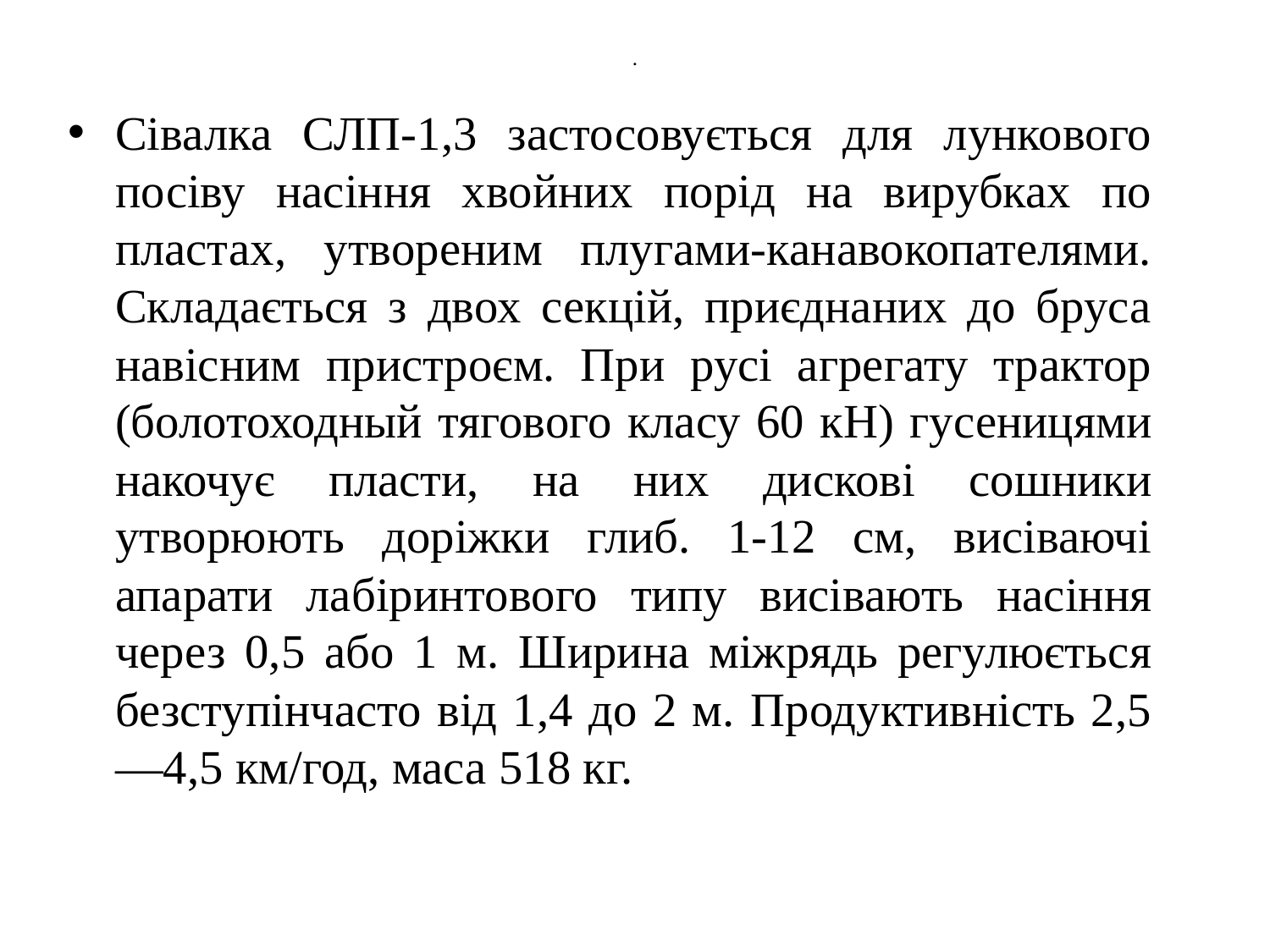

# .
Сівалка СЛП-1,3 застосовується для лункового посіву насіння хвойних порід на вирубках по пластах, утвореним плугами-канавокопателями. Складається з двох секцій, приєднаних до бруса навісним пристроєм. При русі агрегату трактор (болотоходный тягового класу 60 кН) гусеницями накочує пласти, на них дискові сошники утворюють доріжки глиб. 1-12 см, висіваючі апарати лабіринтового типу висівають насіння через 0,5 або 1 м. Ширина міжрядь регулюється безступінчасто від 1,4 до 2 м. Продуктивність 2,5—4,5 км/год, маса 518 кг.